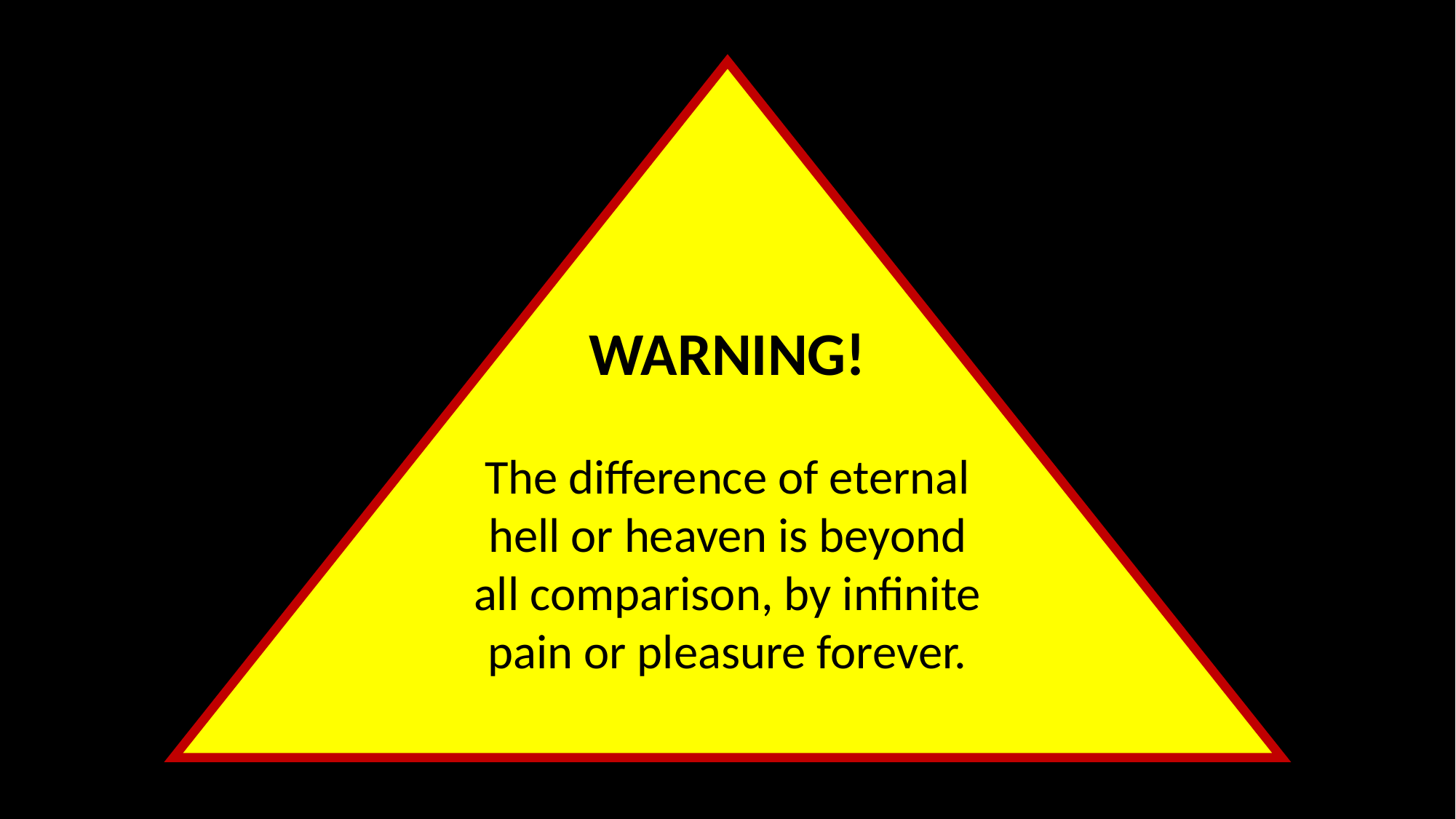

WARNING!

The difference of eternal hell or heaven is beyond all comparison, by infinite pain or pleasure forever.